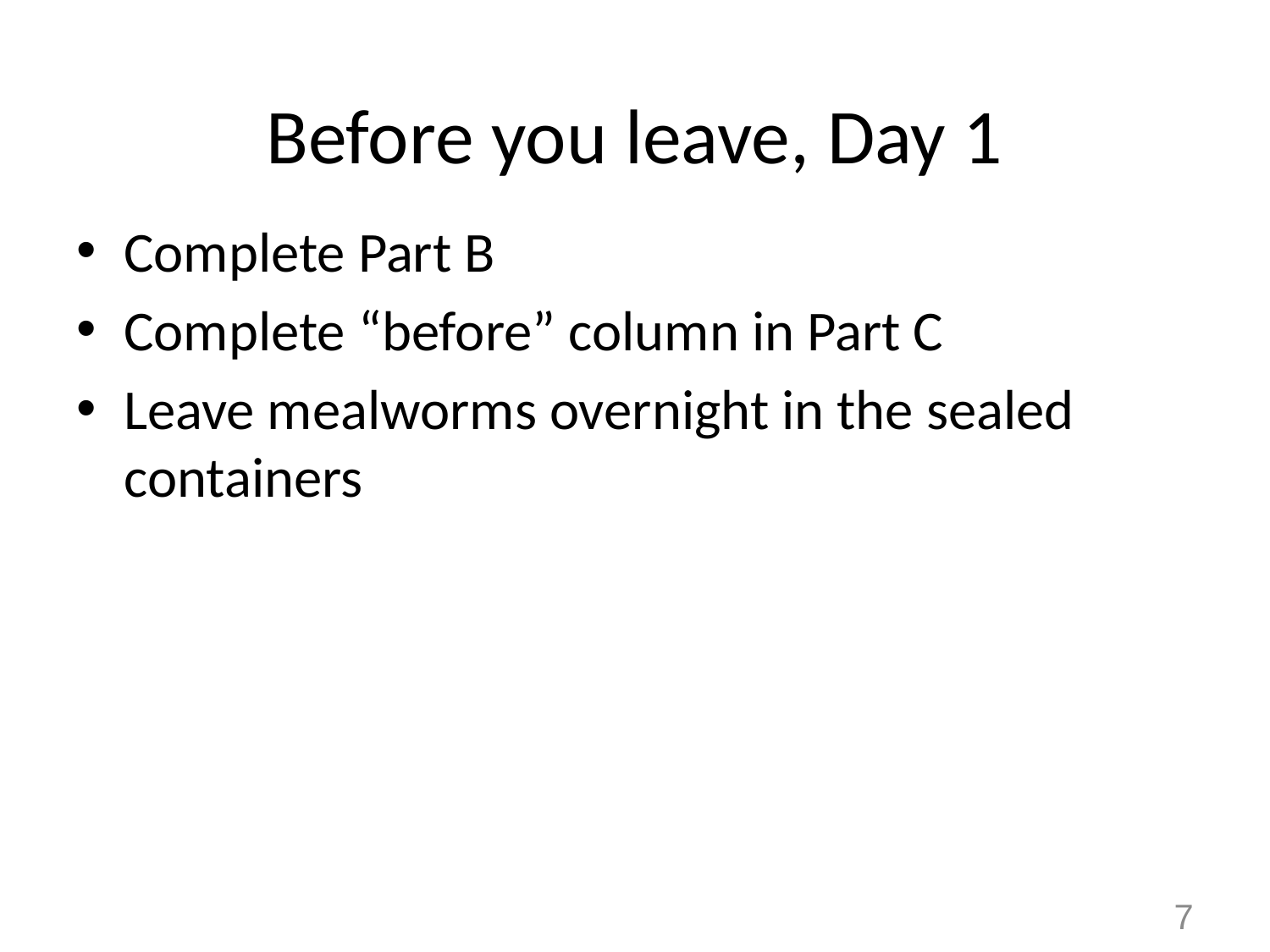

# Before you leave, Day 1
Complete Part B
Complete “before” column in Part C
Leave mealworms overnight in the sealed containers
7